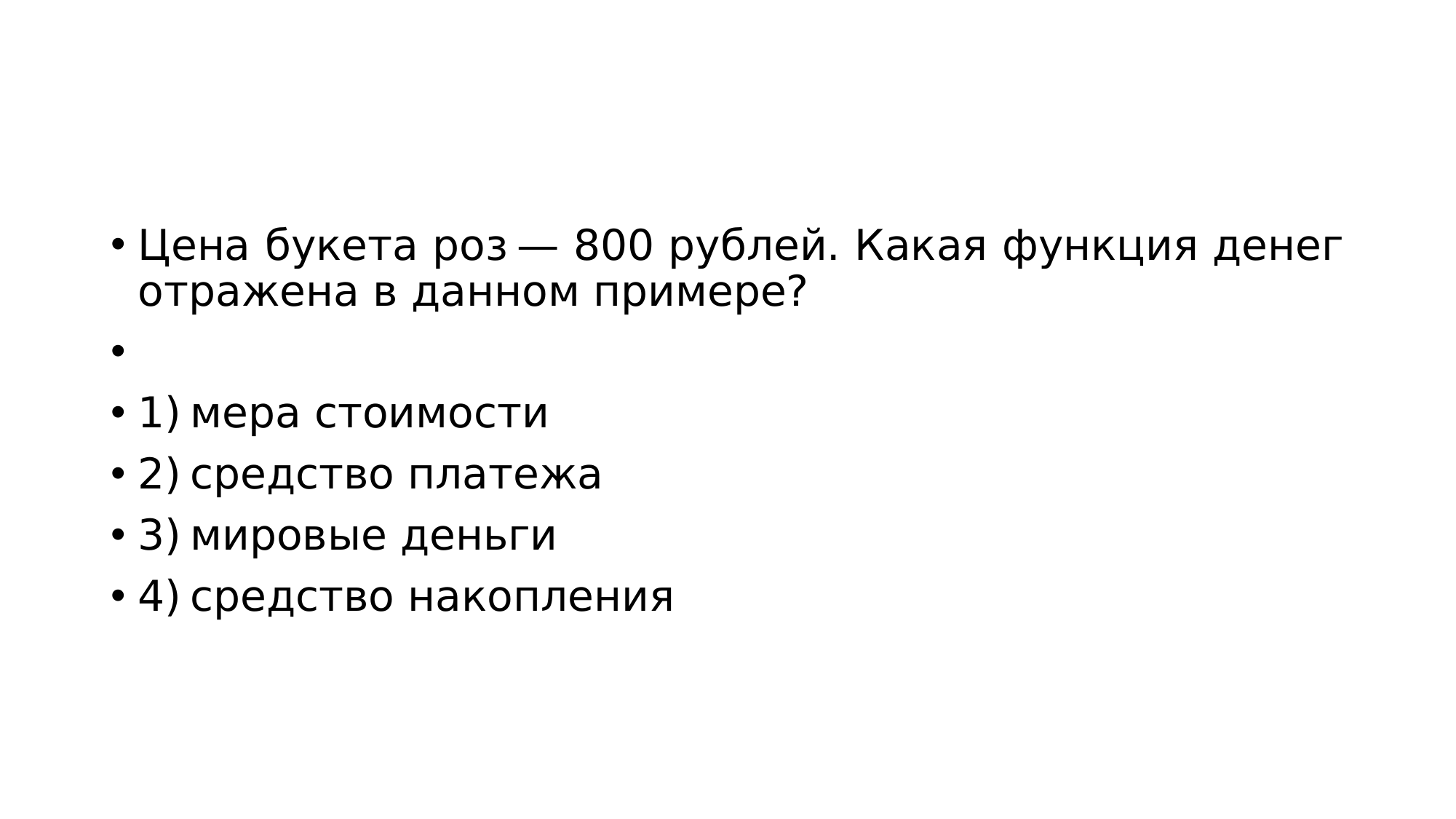

#
Цена букета роз — 800 рублей. Какая функция денег отражена в данном примере?

1) мера стоимости
2) средство платежа
3) мировые деньги
4) средство накопления